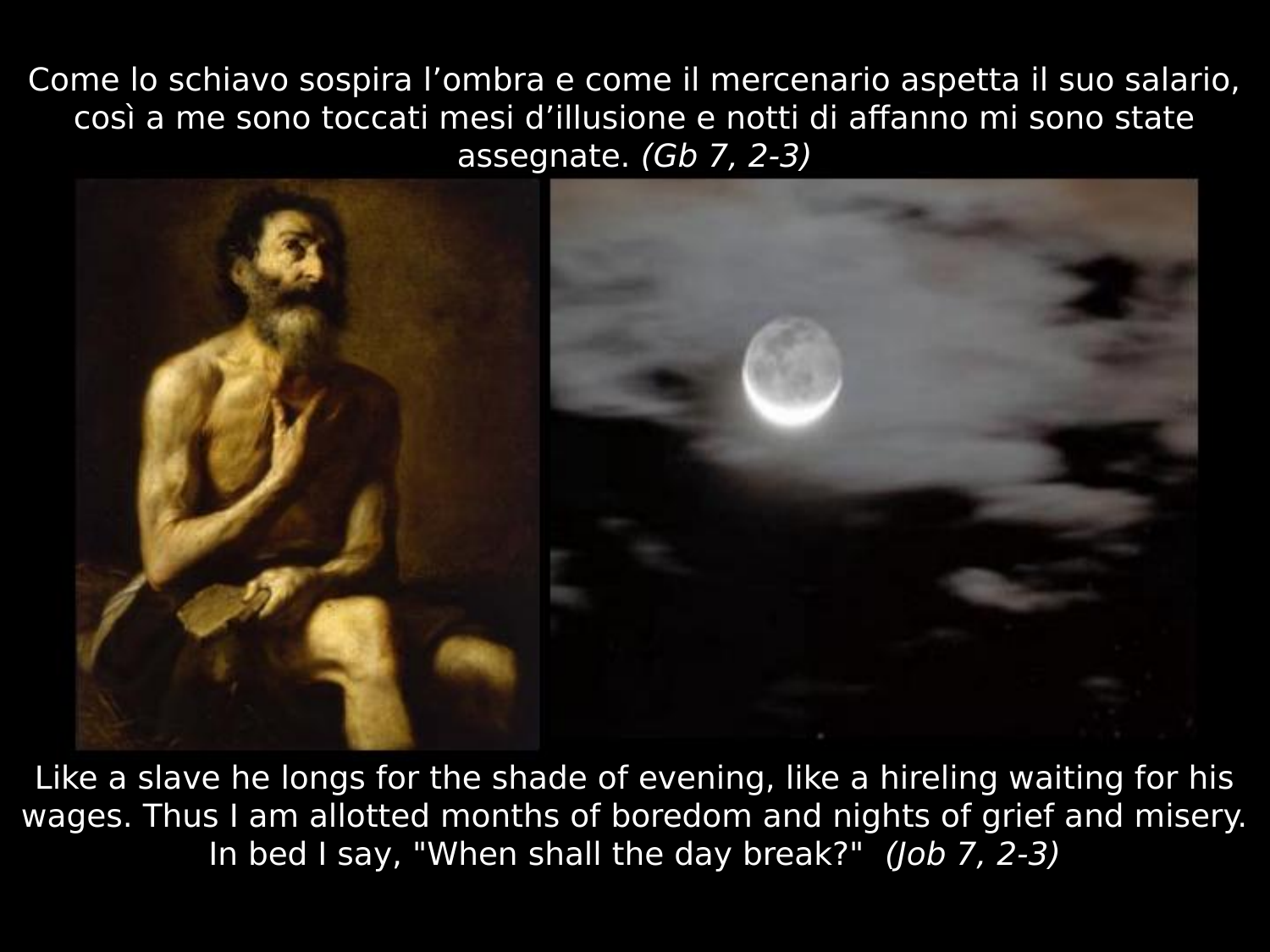

#
Come lo schiavo sospira l’ombra e come il mercenario aspetta il suo salario, così a me sono toccati mesi d’illusione e notti di affanno mi sono state assegnate. (Gb 7, 2-3)
Like a slave he longs for the shade of evening, like a hireling waiting for his wages. Thus I am allotted months of boredom and nights of grief and misery. In bed I say, "When shall the day break?"  (Job 7, 2-3)